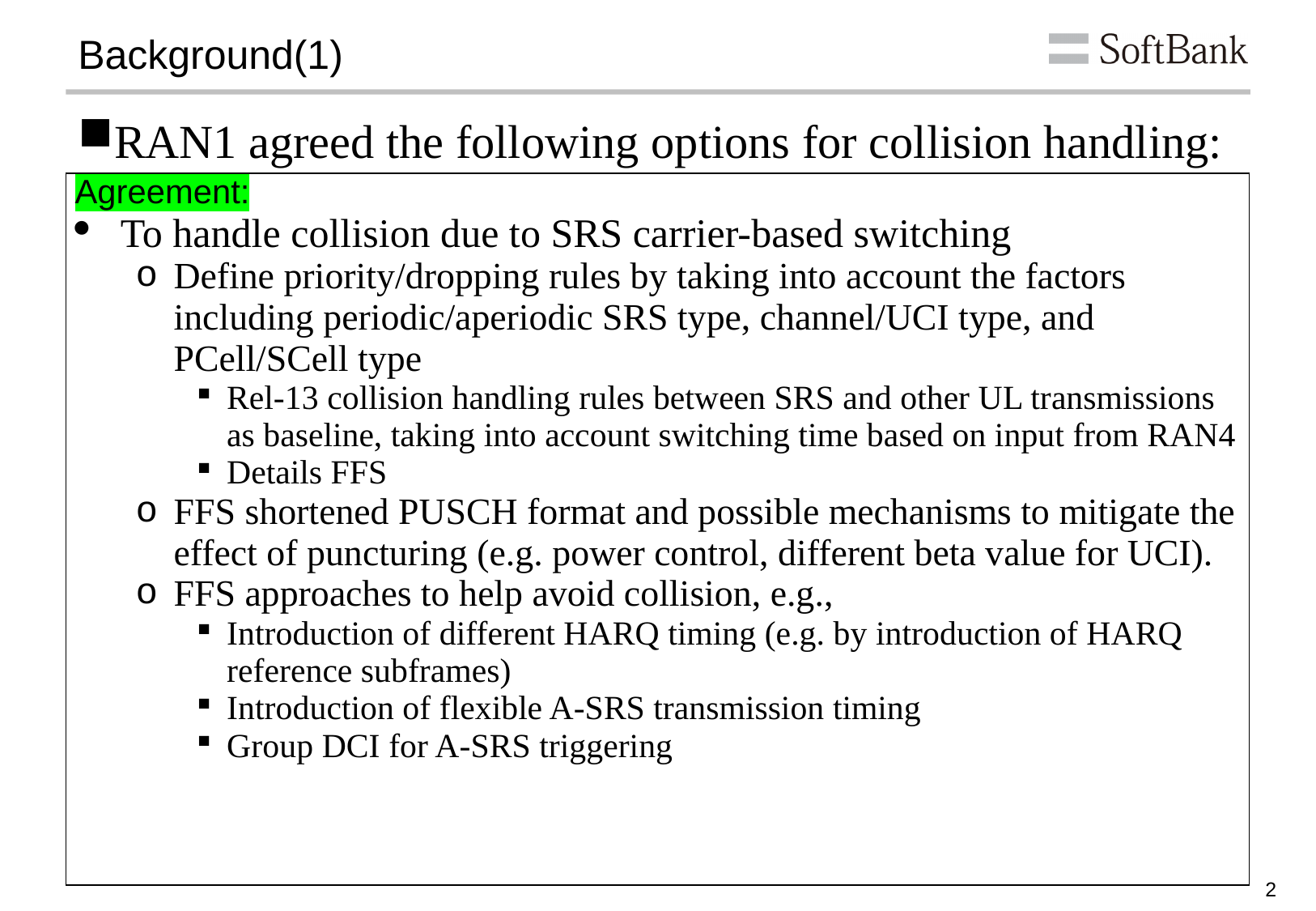

# Background(1)
RAN1 agreed the following options for collision handling:
| Agreement: To handle collision due to SRS carrier-based switching Define priority/dropping rules by taking into account the factors including periodic/aperiodic SRS type, channel/UCI type, and PCell/SCell type Rel-13 collision handling rules between SRS and other UL transmissions as baseline, taking into account switching time based on input from RAN4 Details FFS FFS shortened PUSCH format and possible mechanisms to mitigate the effect of puncturing (e.g. power control, different beta value for UCI). FFS approaches to help avoid collision, e.g., Introduction of different HARQ timing (e.g. by introduction of HARQ reference subframes) Introduction of flexible A-SRS transmission timing Group DCI for A-SRS triggering |
| --- |